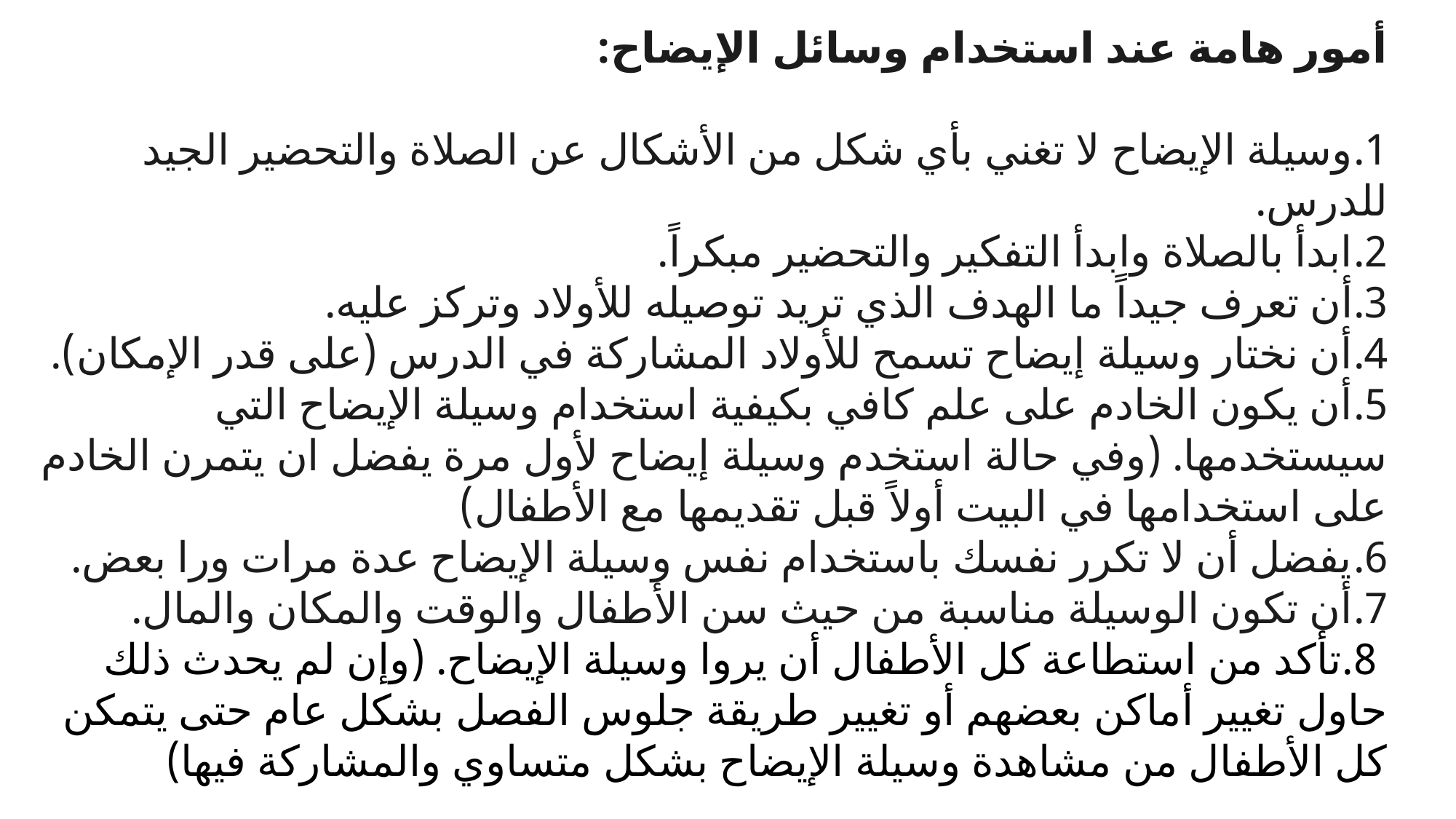

أمور هامة عند استخدام وسائل الإيضاح:

وسيلة الإيضاح لا تغني بأي شكل من الأشكال عن الصلاة والتحضير الجيد للدرس.
ابدأ بالصلاة وابدأ التفكير والتحضير مبكراً.
أن تعرف جيداً ما الهدف الذي تريد توصيله للأولاد وتركز عليه.
أن نختار وسيلة إيضاح تسمح للأولاد المشاركة في الدرس (على قدر الإمكان).
أن يكون الخادم على علم كافي بكيفية استخدام وسيلة الإيضاح التي سيستخدمها. (وفي حالة استخدم وسيلة إيضاح لأول مرة يفضل ان يتمرن الخادم على استخدامها في البيت أولاً قبل تقديمها مع الأطفال)
يفضل أن لا تكرر نفسك باستخدام نفس وسيلة الإيضاح عدة مرات ورا بعض.
أن تكون الوسيلة مناسبة من حيث سن الأطفال والوقت والمكان والمال.
 8.تأكد من استطاعة كل الأطفال أن يروا وسيلة الإيضاح. (وإن لم يحدث ذلك حاول تغيير أماكن بعضهم أو تغيير طريقة جلوس الفصل بشكل عام حتى يتمكن كل الأطفال من مشاهدة وسيلة الإيضاح بشكل متساوي والمشاركة فيها)